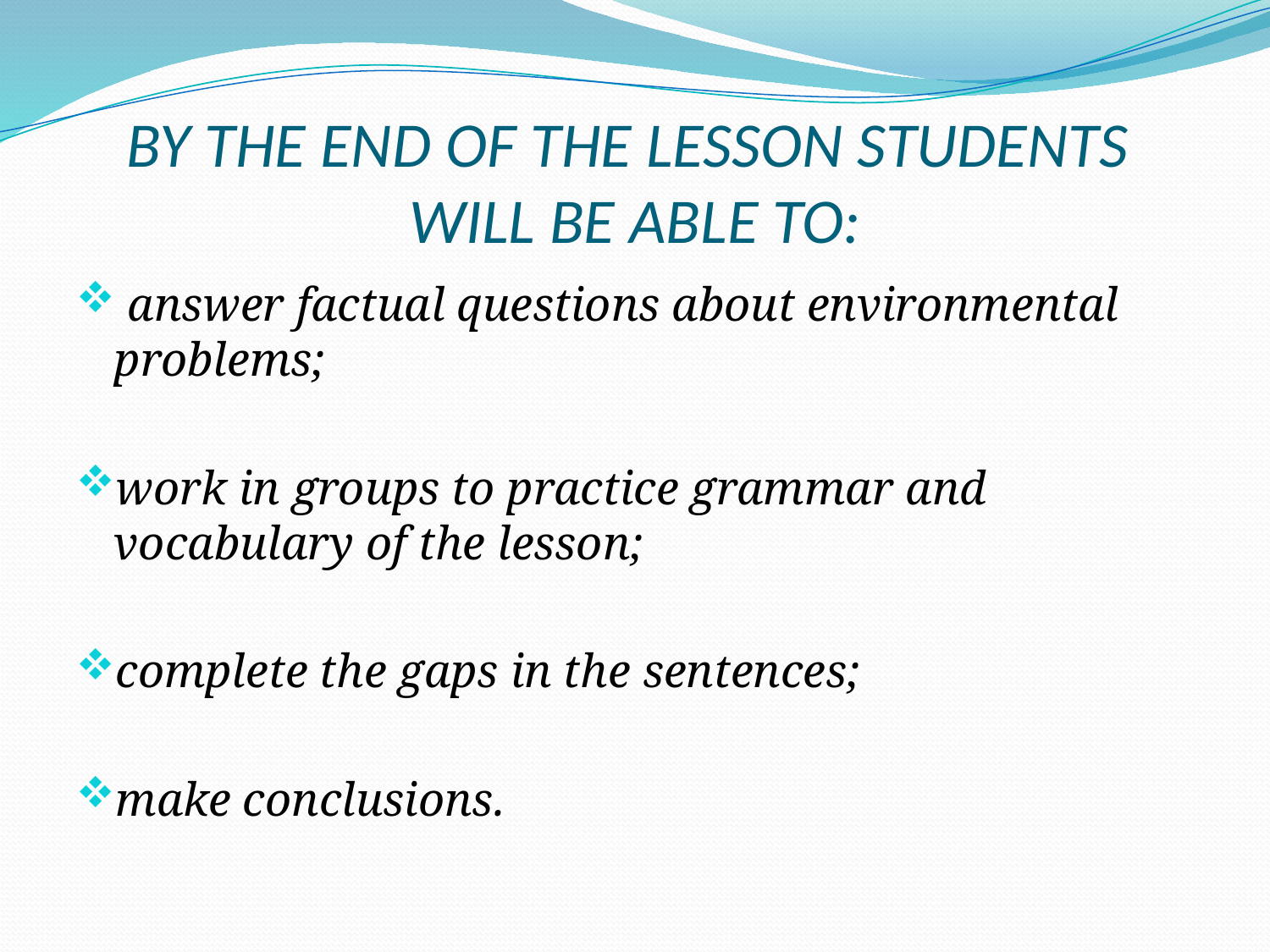

# BY THE END OF THE LESSON STUDENTS WILL BE ABLE TO:
 answer factual questions about environmental problems;

work in groups to practice grammar and vocabulary of the lesson;

complete the gaps in the sentences;

make conclusions.